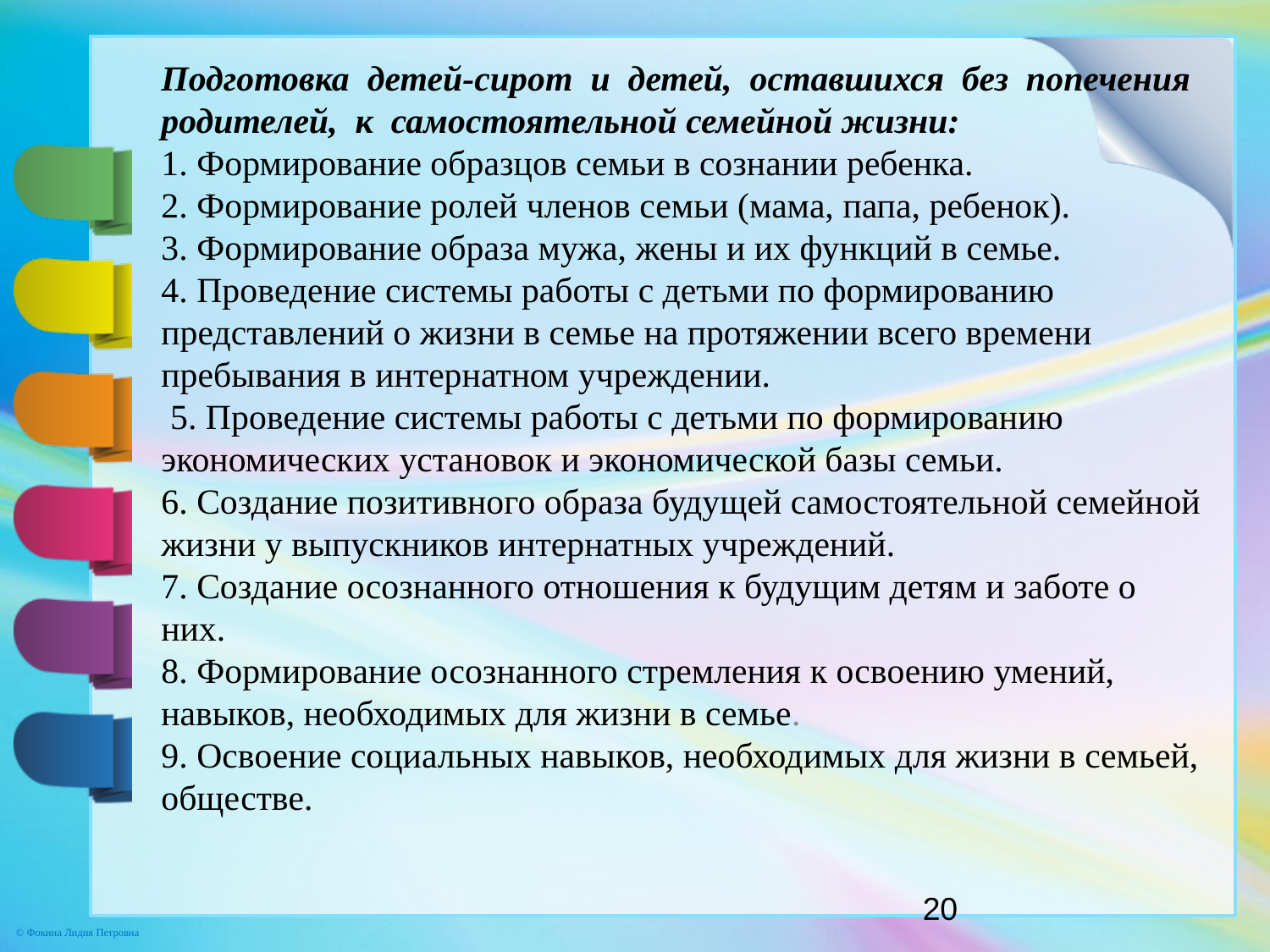

Подготовка  детей-сирот  и  детей,  оставшихся  без  попечения  родителей,  к  самостоятельной семейной жизни:
1. Формирование образцов семьи в сознании ребенка.
2. Формирование ролей членов семьи (мама, папа, ребенок).
3. Формирование образа мужа, жены и их функций в семье.
4. Проведение системы работы с детьми по формированию представлений о жизни в семье на протяжении всего времени пребывания в интернатном учреждении.
 5. Проведение системы работы с детьми по формированию экономических установок и экономической базы семьи.
6. Создание позитивного образа будущей самостоятельной семейной жизни у выпускников интернатных учреждений.
7. Создание осознанного отношения к будущим детям и заботе о них.
8. Формирование осознанного стремления к освоению умений, навыков, необходимых для жизни в семье.
9. Освоение социальных навыков, необходимых для жизни в семьей, обществе.

#
20